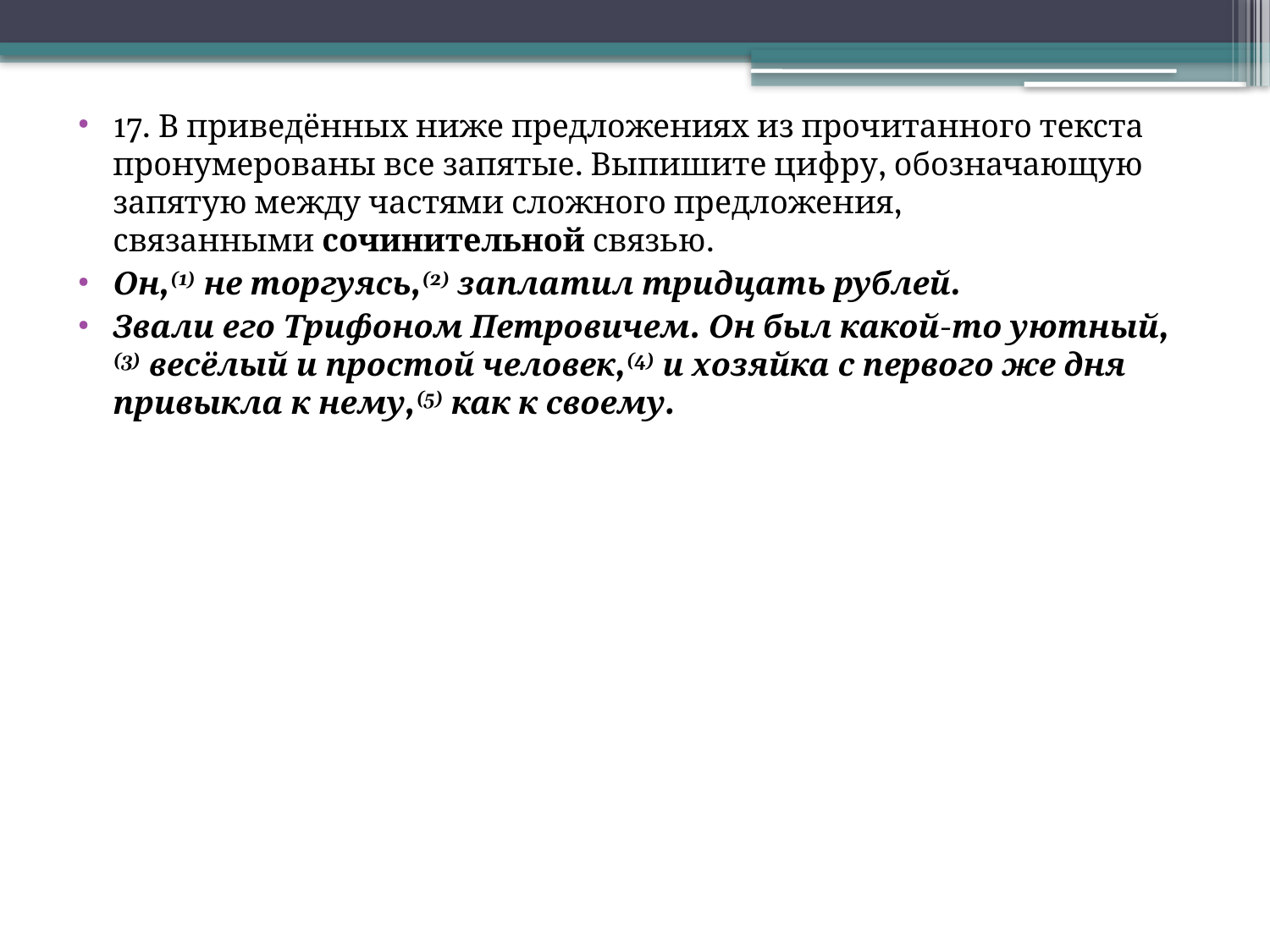

17. В приведённых ниже предложениях из прочитанного текста пронумерованы все запятые. Выпишите цифру, обозначающую запятую между частями сложного предложения, связанными сочинительной связью.
Он,(1) не торгуясь,(2) заплатил тридцать рублей.
Звали его Трифоном Петровичем. Он был какой-то уютный,(3) весёлый и простой человек,(4) и хозяйка с первого же дня привыкла к нему,(5) как к своему.